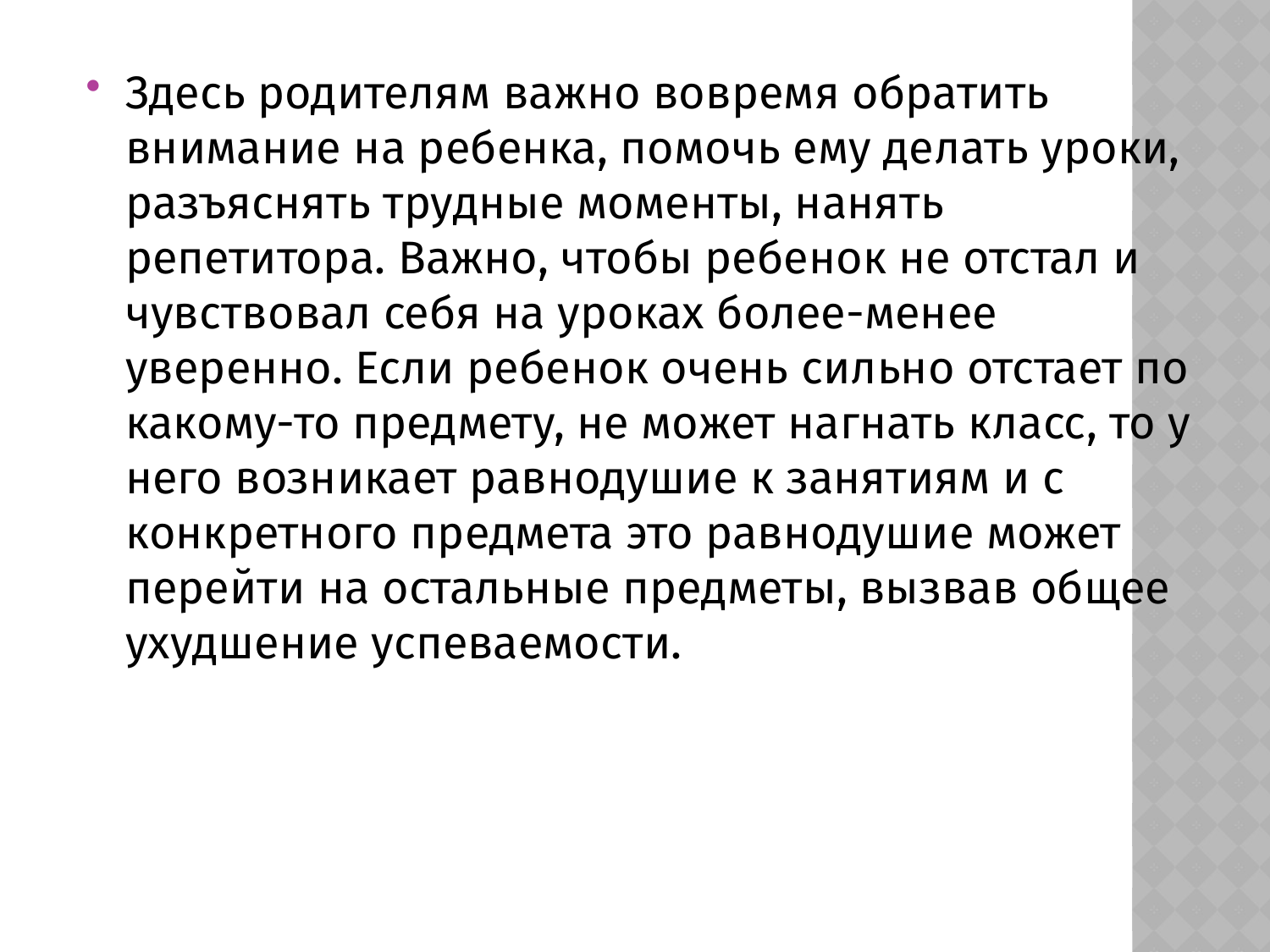

Здесь родителям важно вовремя обратить внимание на ребенка, помочь ему делать уроки, разъяснять трудные моменты, нанять репетитора. Важно, чтобы ребенок не отстал и чувствовал себя на уроках более-менее уверенно. Если ребенок очень сильно отстает по какому-то предмету, не может нагнать класс, то у него возникает равнодушие к занятиям и с конкретного предмета это равнодушие может перейти на остальные предметы, вызвав общее ухудшение успеваемости.